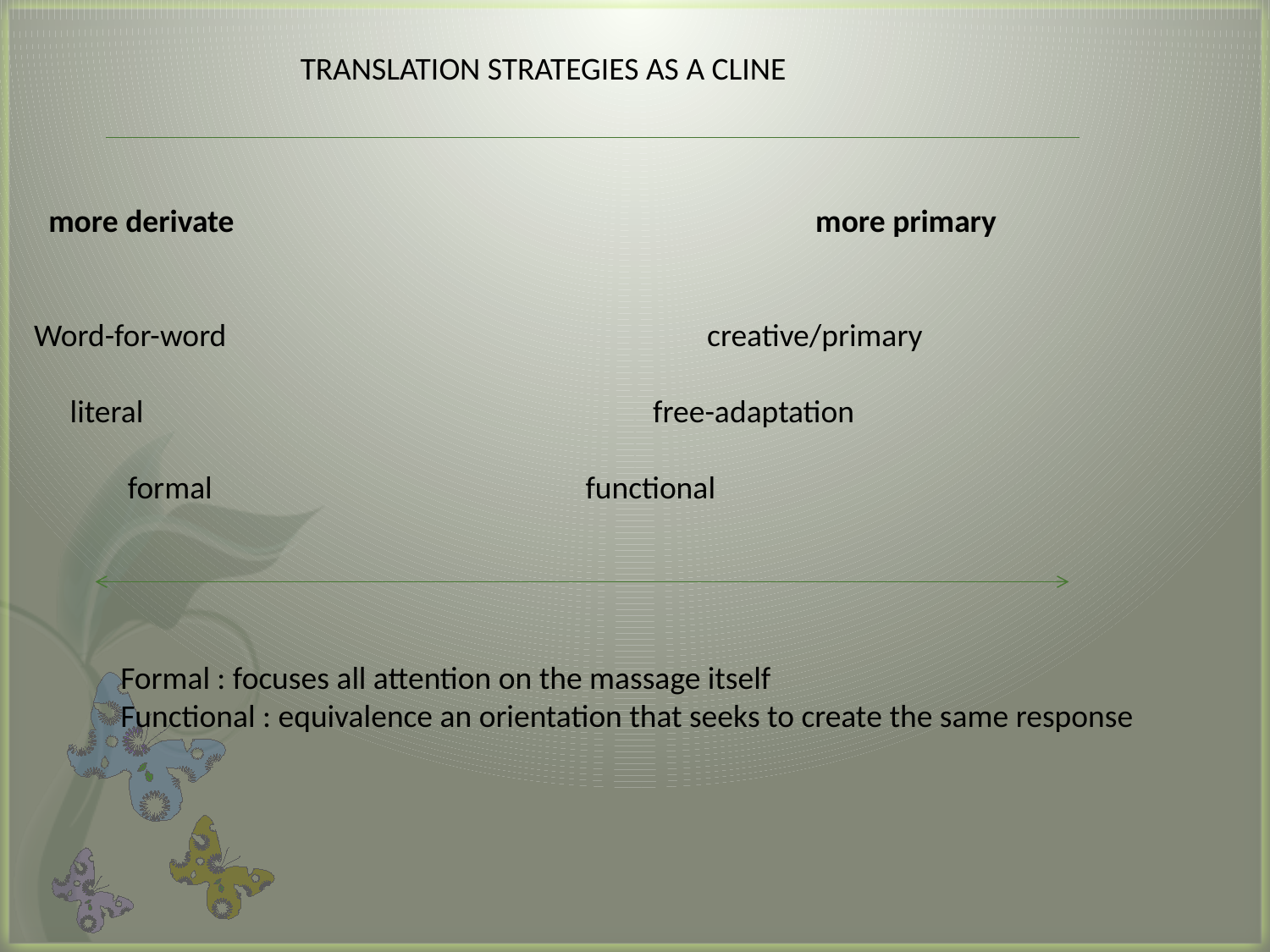

TRANSLATION STRATEGIES AS A CLINE

     more derivate                                                                                 more primary

   Word-for-word                                                                   creative/primary

        literal                                                                       free-adaptation

                formal                                                    functional

               Formal : focuses all attention on the massage itself
               Functional : equivalence an orientation that seeks to create the same response